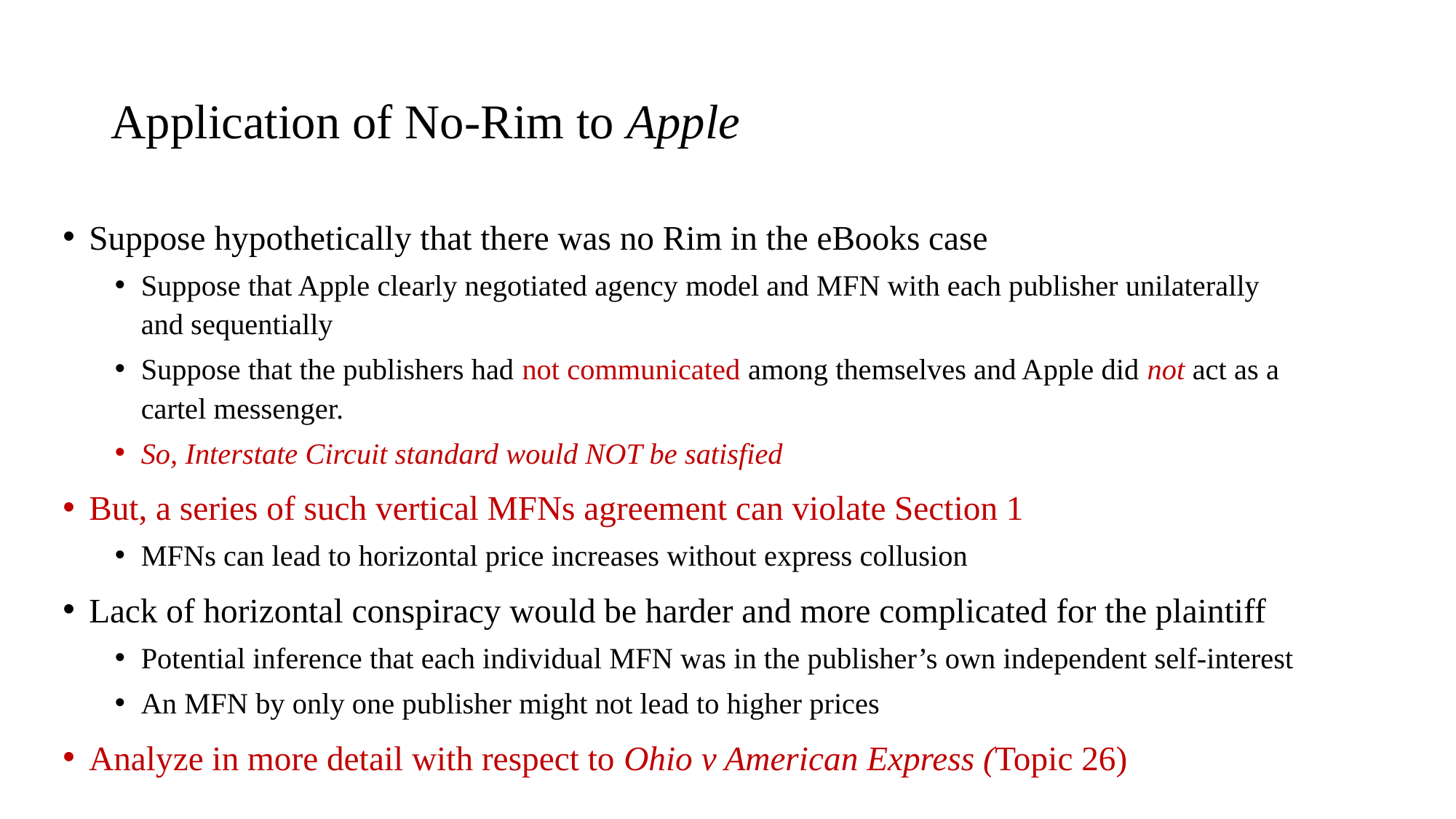

# Application of No-Rim to Apple
Suppose hypothetically that there was no Rim in the eBooks case
Suppose that Apple clearly negotiated agency model and MFN with each publisher unilaterally and sequentially
Suppose that the publishers had not communicated among themselves and Apple did not act as a cartel messenger.
So, Interstate Circuit standard would NOT be satisfied
But, a series of such vertical MFNs agreement can violate Section 1
MFNs can lead to horizontal price increases without express collusion
Lack of horizontal conspiracy would be harder and more complicated for the plaintiff
Potential inference that each individual MFN was in the publisher’s own independent self-interest
An MFN by only one publisher might not lead to higher prices
Analyze in more detail with respect to Ohio v American Express (Topic 26)